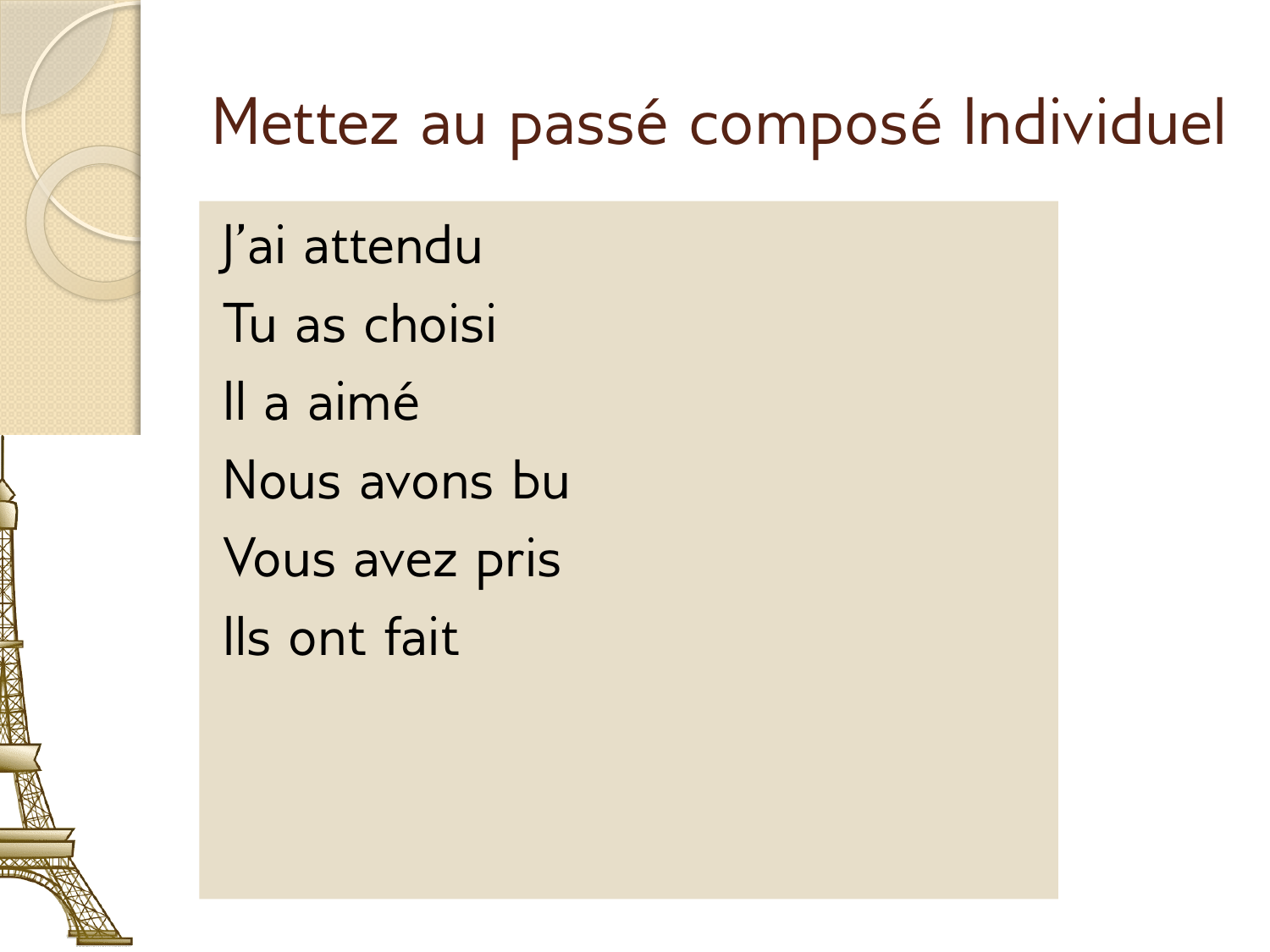

# Mettez au passé composé Individuel
J’ai attendu
Tu as choisi
Il a aimé
Nous avons bu
Vous avez pris
Ils ont fait